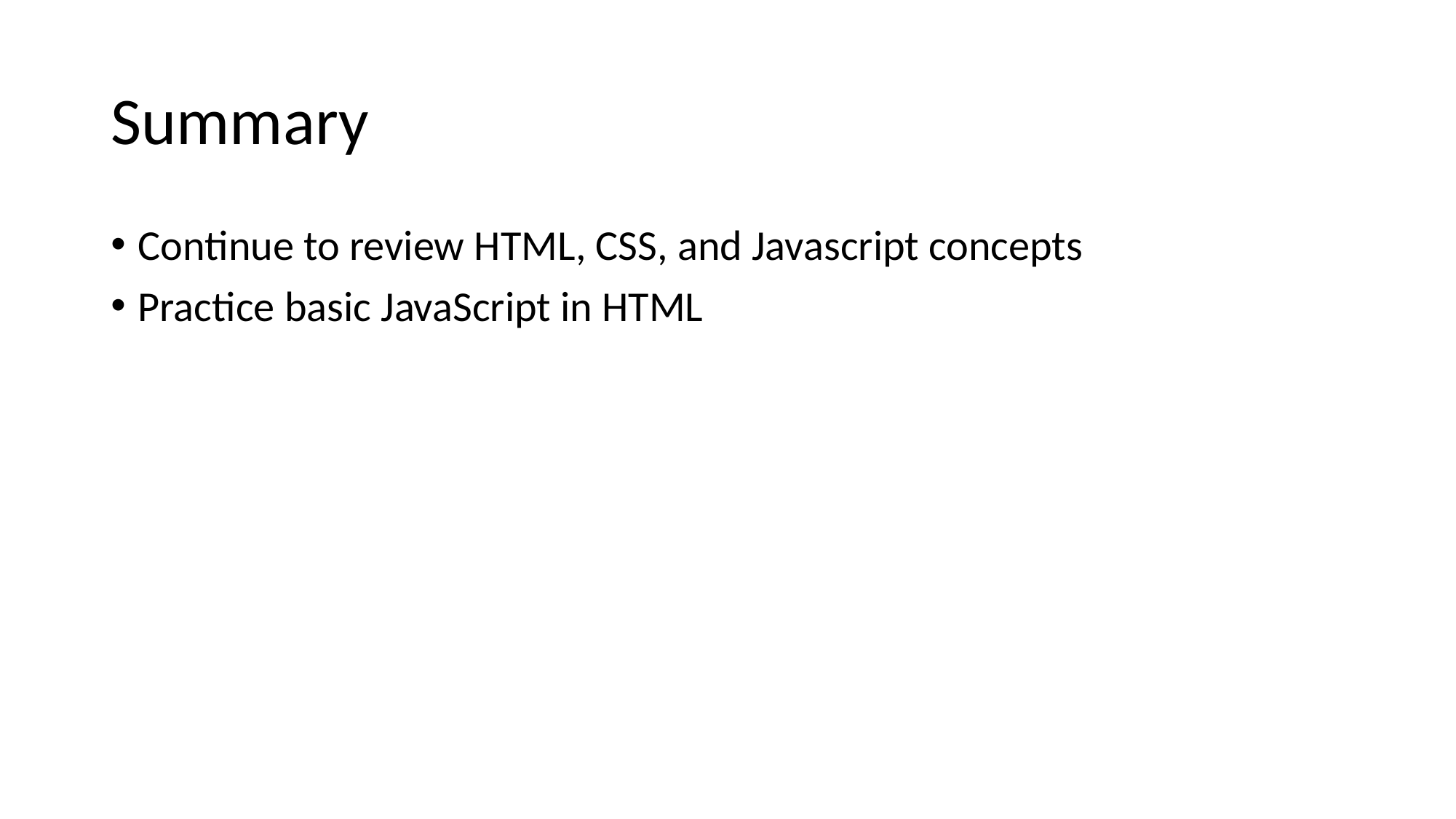

# Summary
Continue to review HTML, CSS, and Javascript concepts
Practice basic JavaScript in HTML